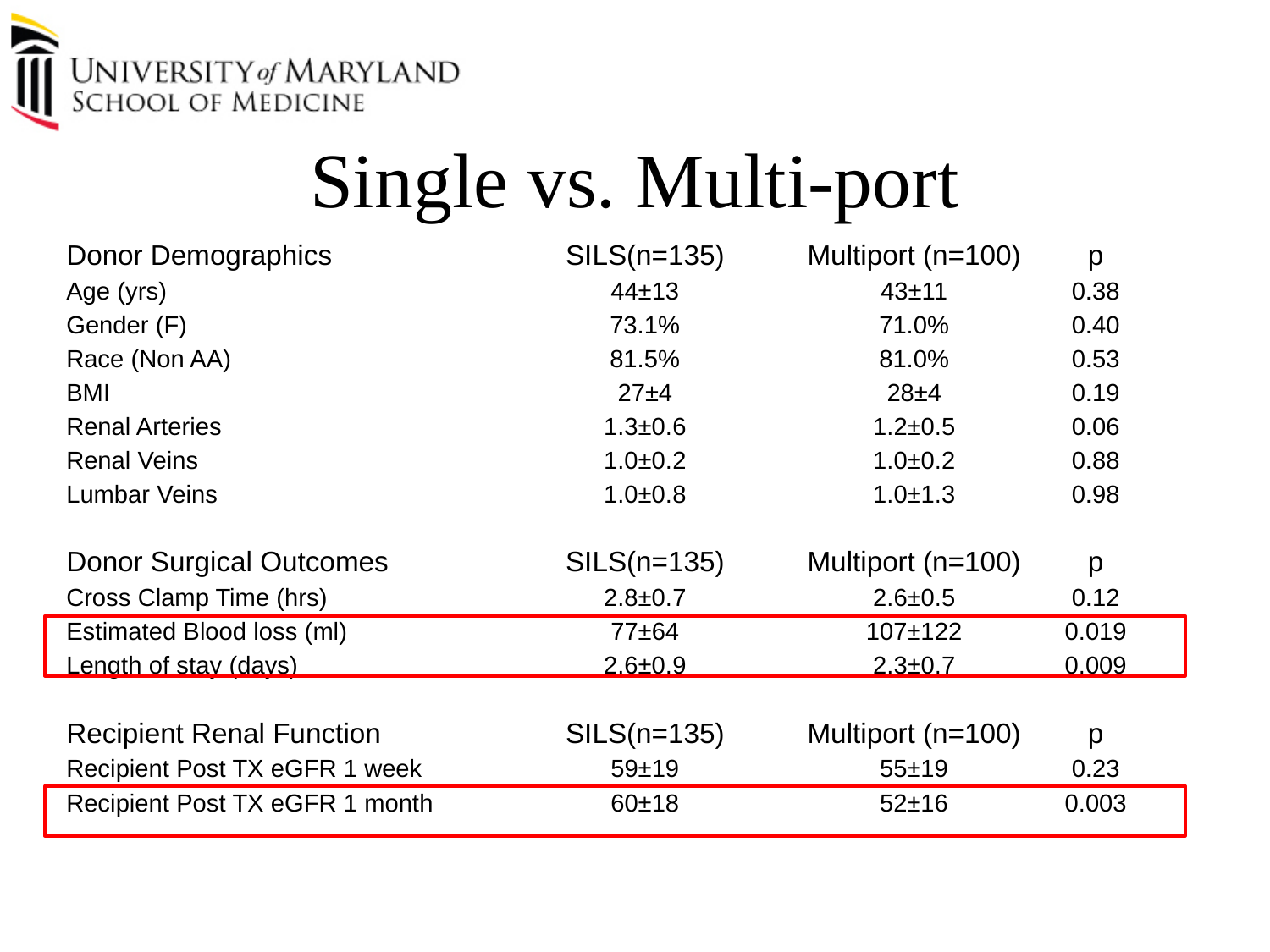

Single vs. Multi-port

| Donor Demographics | SILS(n=135) | Multiport (n=100) | p |
| --- | --- | --- | --- |
| Age (yrs) | 44±13 | 43±11 | 0.38 |
| Gender (F) | 73.1% | 71.0% | 0.40 |
| Race (Non AA) | 81.5% | 81.0% | 0.53 |
| BMI | 27±4 | 28±4 | 0.19 |
| Renal Arteries | 1.3±0.6 | 1.2±0.5 | 0.06 |
| Renal Veins | 1.0±0.2 | 1.0±0.2 | 0.88 |
| Lumbar Veins | 1.0±0.8 | 1.0±1.3 | 0.98 |
|  |  |  |  |
| Donor Surgical Outcomes | SILS(n=135) | Multiport (n=100) | p |
| Cross Clamp Time (hrs) | 2.8±0.7 | 2.6±0.5 | 0.12 |
| Estimated Blood loss (ml) | 77±64 | 107±122 | 0.019 |
| Length of stay (days) | 2.6±0.9 | 2.3±0.7 | 0.009 |
|  |  |  |  |
| Recipient Renal Function | SILS(n=135) | Multiport (n=100) | p |
| Recipient Post TX eGFR 1 week | 59±19 | 55±19 | 0.23 |
| Recipient Post TX eGFR 1 month | 60±18 | 52±16 | 0.003 |